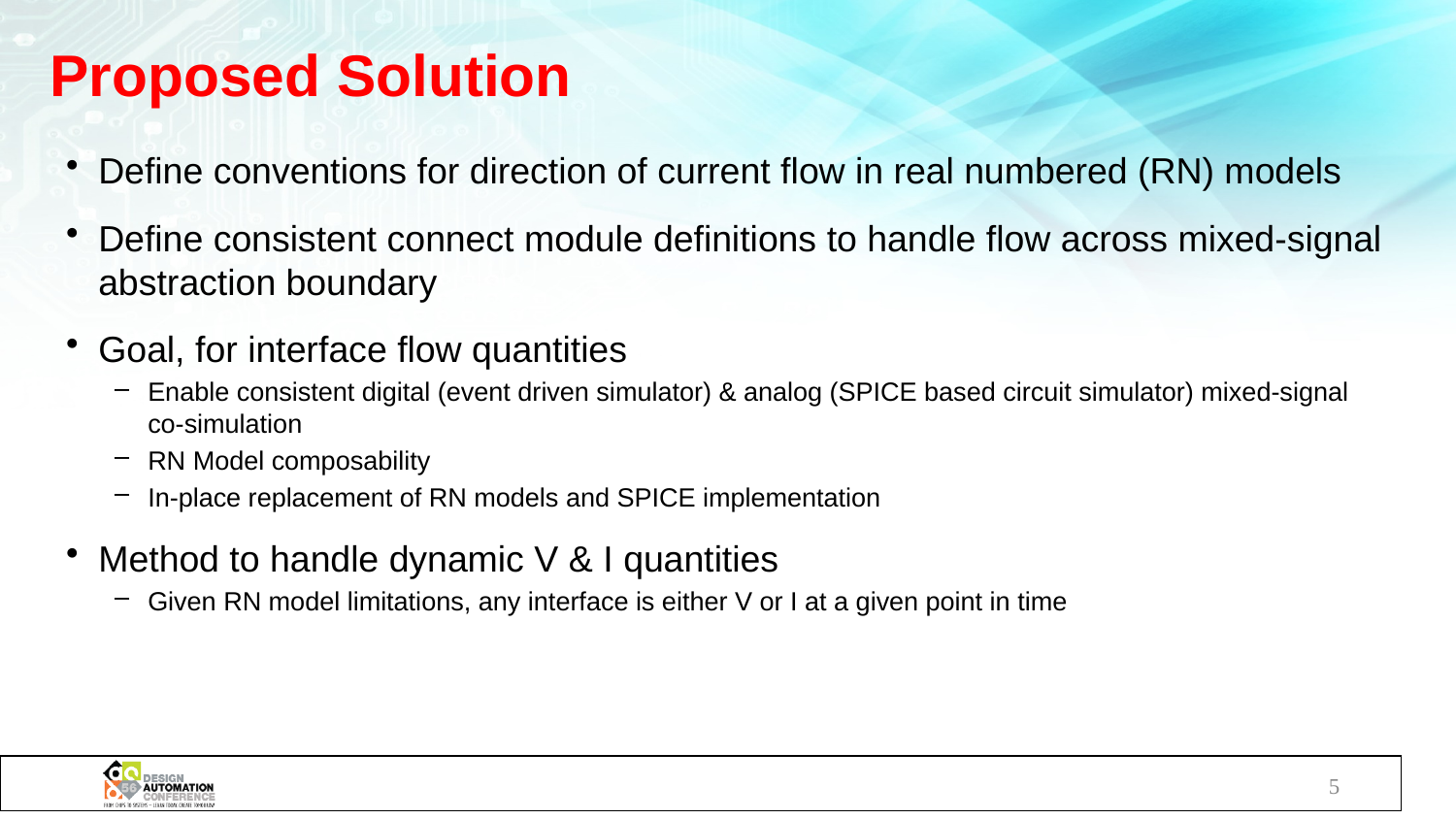

# Proposed Solution
Define conventions for direction of current flow in real numbered (RN) models
Define consistent connect module definitions to handle flow across mixed-signal abstraction boundary
Goal, for interface flow quantities
Enable consistent digital (event driven simulator) & analog (SPICE based circuit simulator) mixed-signal co-simulation
RN Model composability
In-place replacement of RN models and SPICE implementation
Method to handle dynamic V & I quantities
Given RN model limitations, any interface is either V or I at a given point in time
5